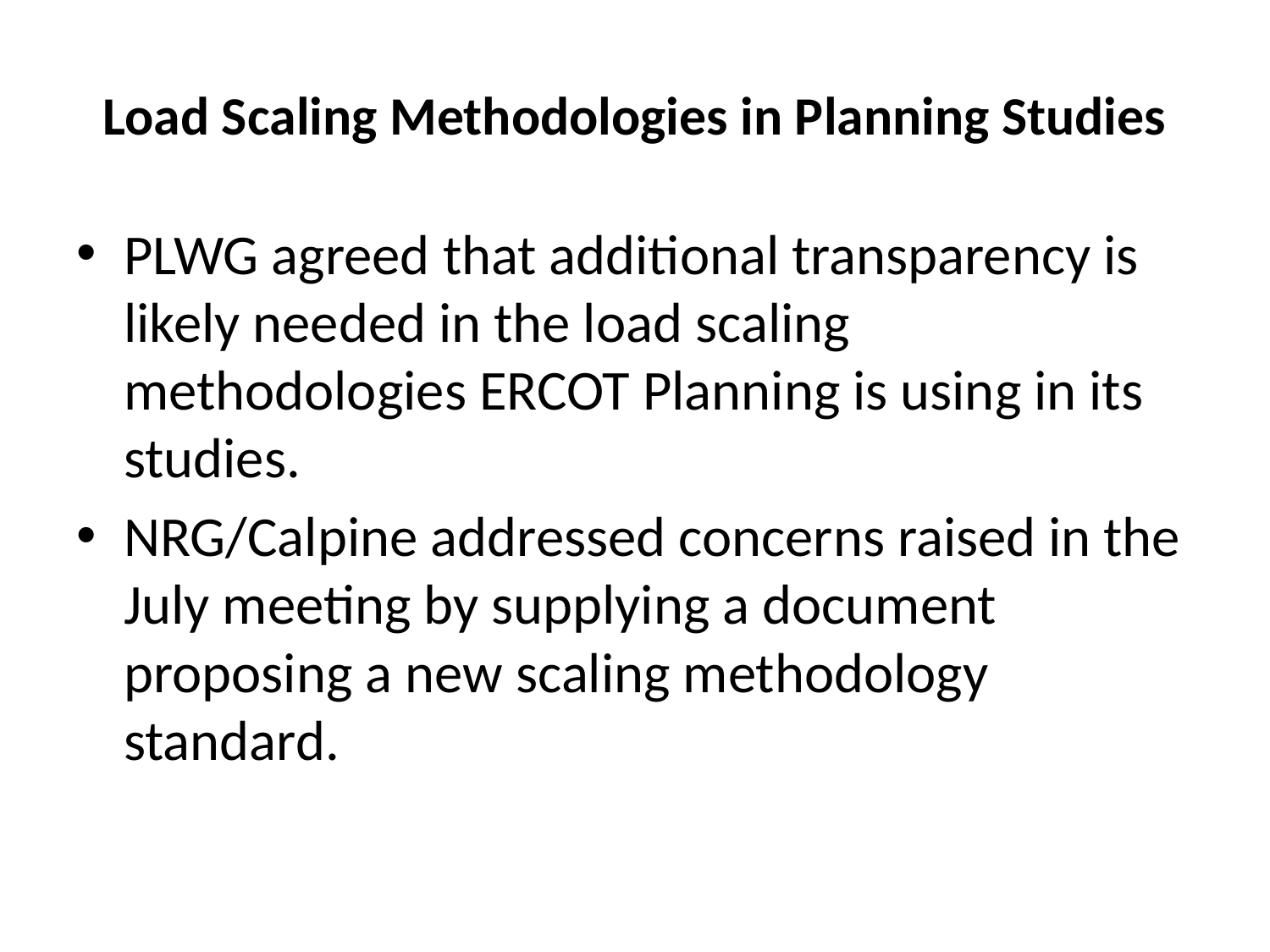

# Load Scaling Methodologies in Planning Studies
PLWG agreed that additional transparency is likely needed in the load scaling methodologies ERCOT Planning is using in its studies.
NRG/Calpine addressed concerns raised in the July meeting by supplying a document proposing a new scaling methodology standard.